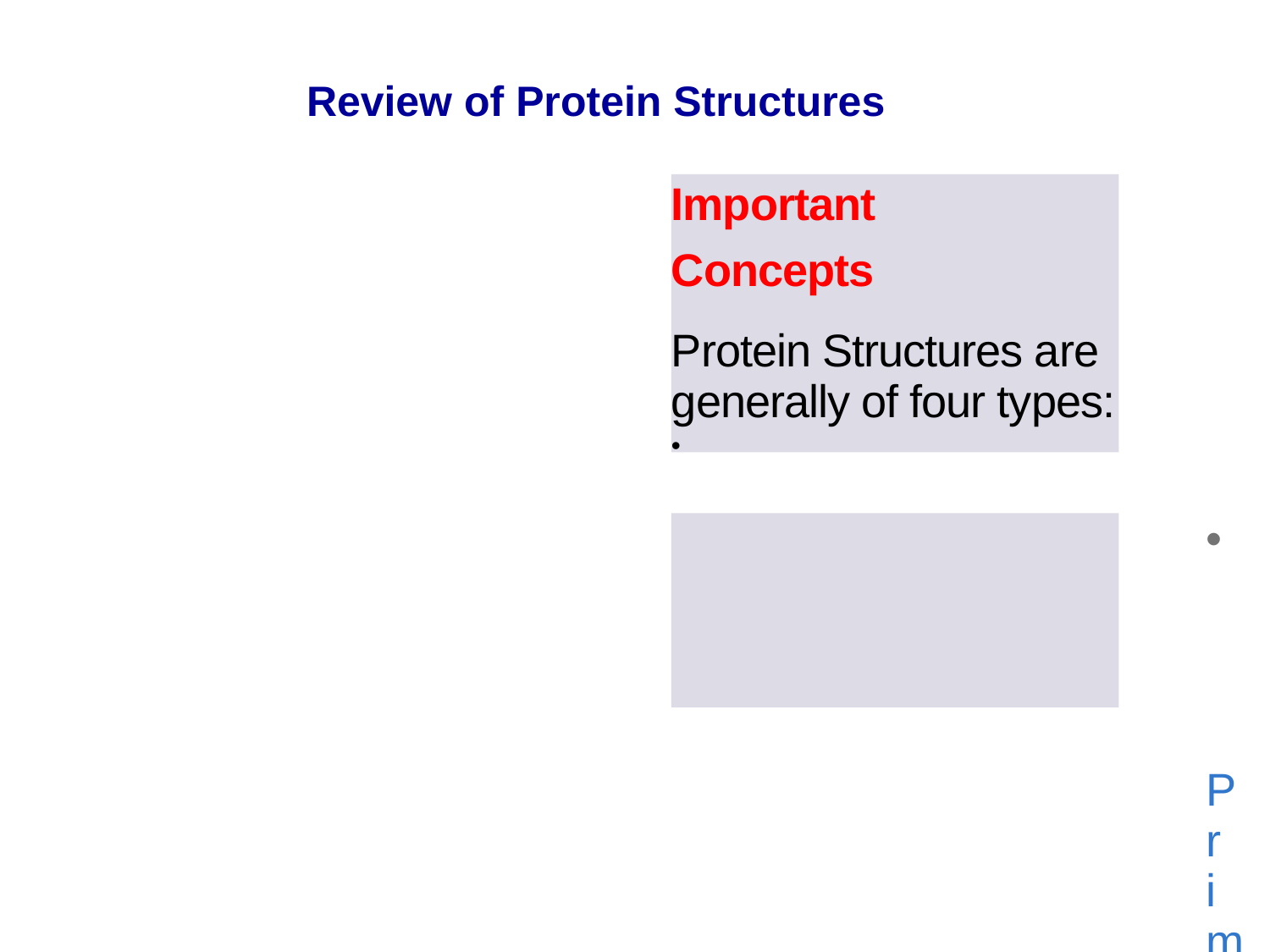

Review of Protein Structures
Important
Concepts
Protein Structures are generally of four types: •
•    Primary
•    Secondary
•    Tertiary
•    Quaternary